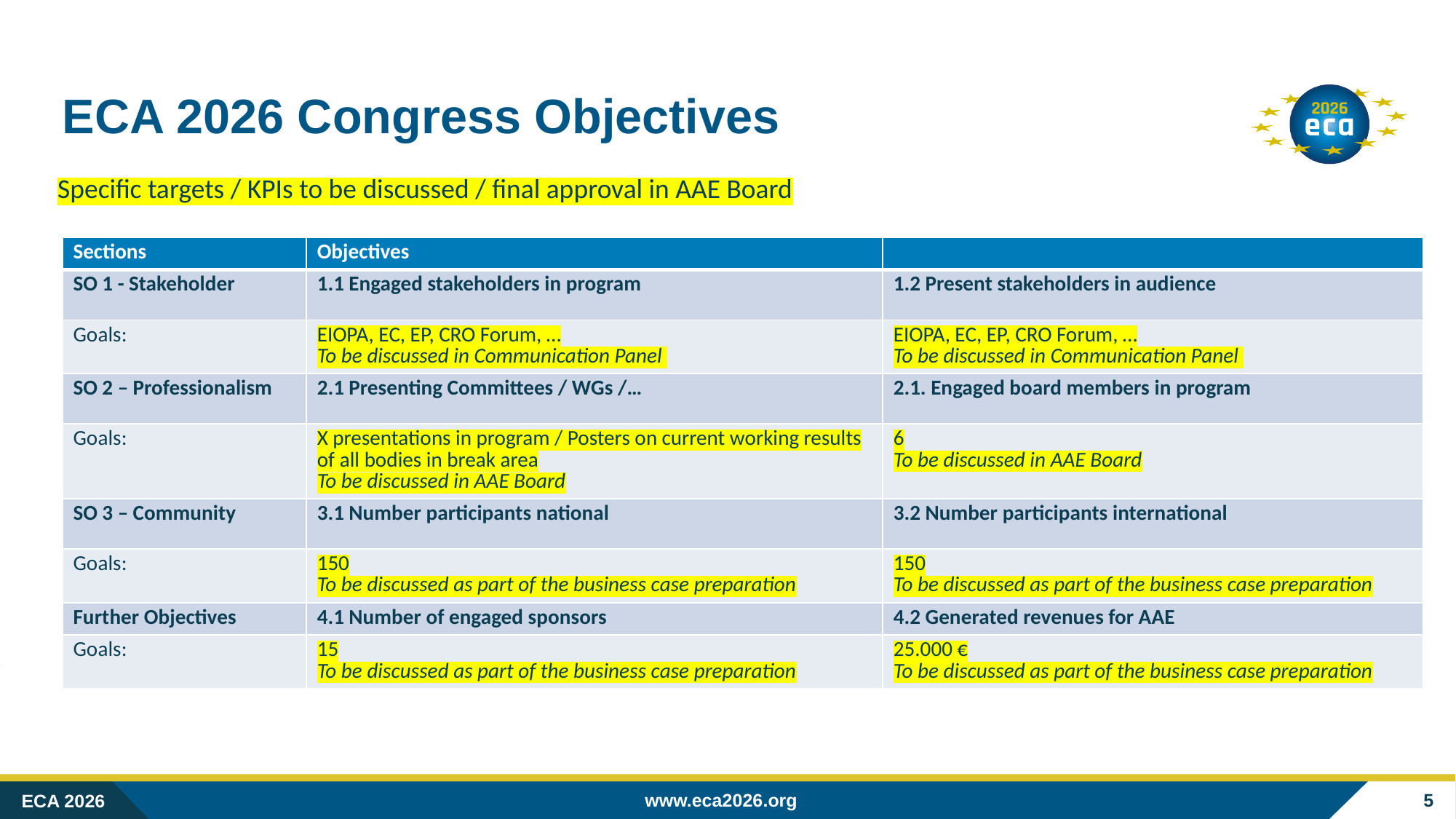

# ECA 2026 Congress Objectives
Specific targets / KPIs to be discussed / final approval in AAE Board
| Sections | Objectives |  |
| --- | --- | --- |
| SO 1 - Stakeholder | 1.1 Engaged stakeholders in program | 1.2 Present stakeholders in audience |
| Goals: | EIOPA, EC, EP, CRO Forum, … To be discussed in Communication Panel | EIOPA, EC, EP, CRO Forum, … To be discussed in Communication Panel |
| SO 2 – Professionalism | 2.1 Presenting Committees / WGs /… | 2.1. Engaged board members in program |
| Goals: | X presentations in program / Posters on current working results of all bodies in break area To be discussed in AAE Board | 6 To be discussed in AAE Board |
| SO 3 – Community | 3.1 Number participants national | 3.2 Number participants international |
| Goals: | 150 To be discussed as part of the business case preparation | 150 To be discussed as part of the business case preparation |
| Further Objectives | 4.1 Number of engaged sponsors | 4.2 Generated revenues for AAE |
| Goals: | 15 To be discussed as part of the business case preparation | 25.000 € To be discussed as part of the business case preparation |
ECA 2026
5